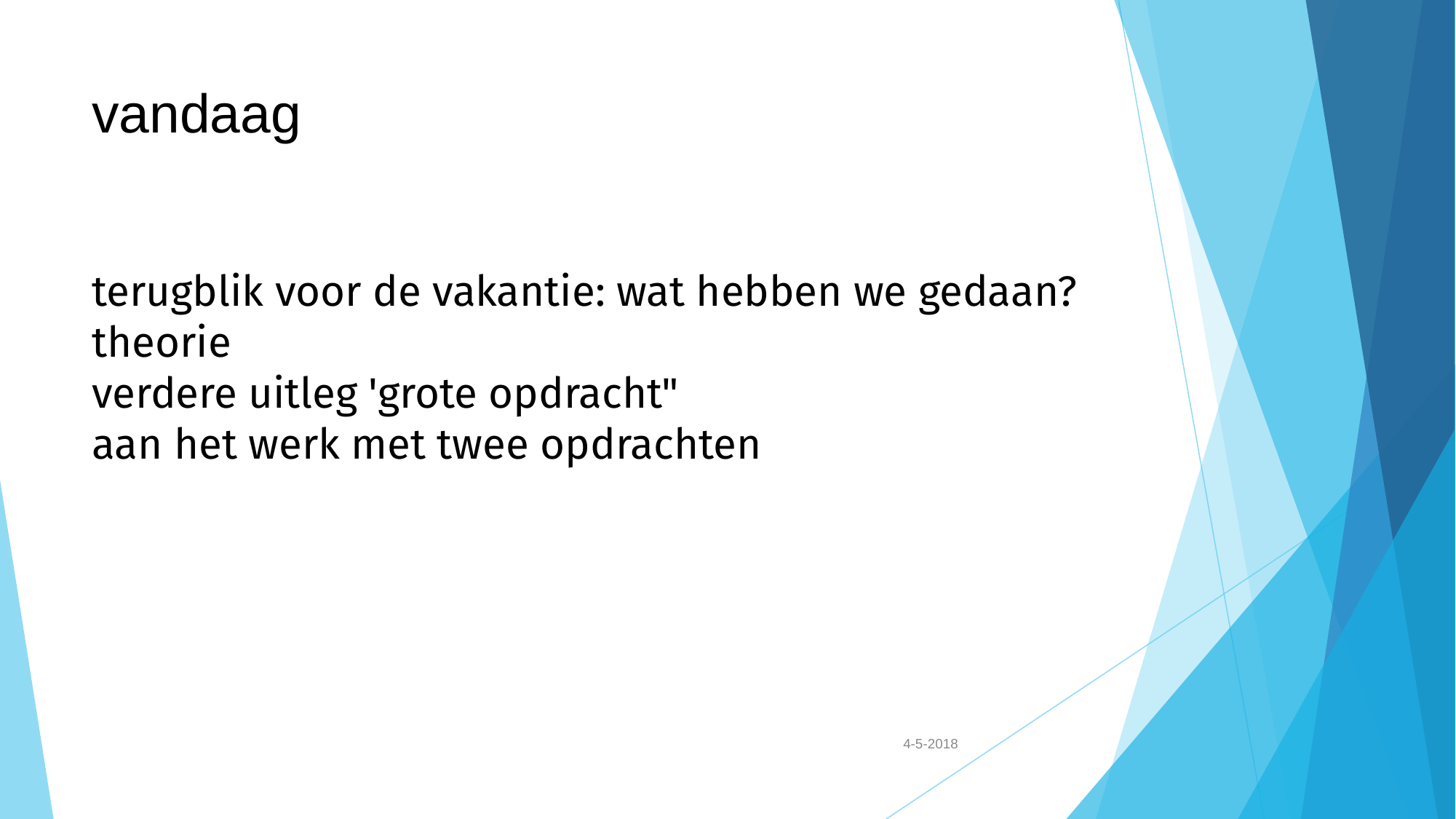

vandaag
terugblik voor de vakantie: wat hebben we gedaan?
theorie
verdere uitleg 'grote opdracht"
aan het werk met twee opdrachten
4-5-2018